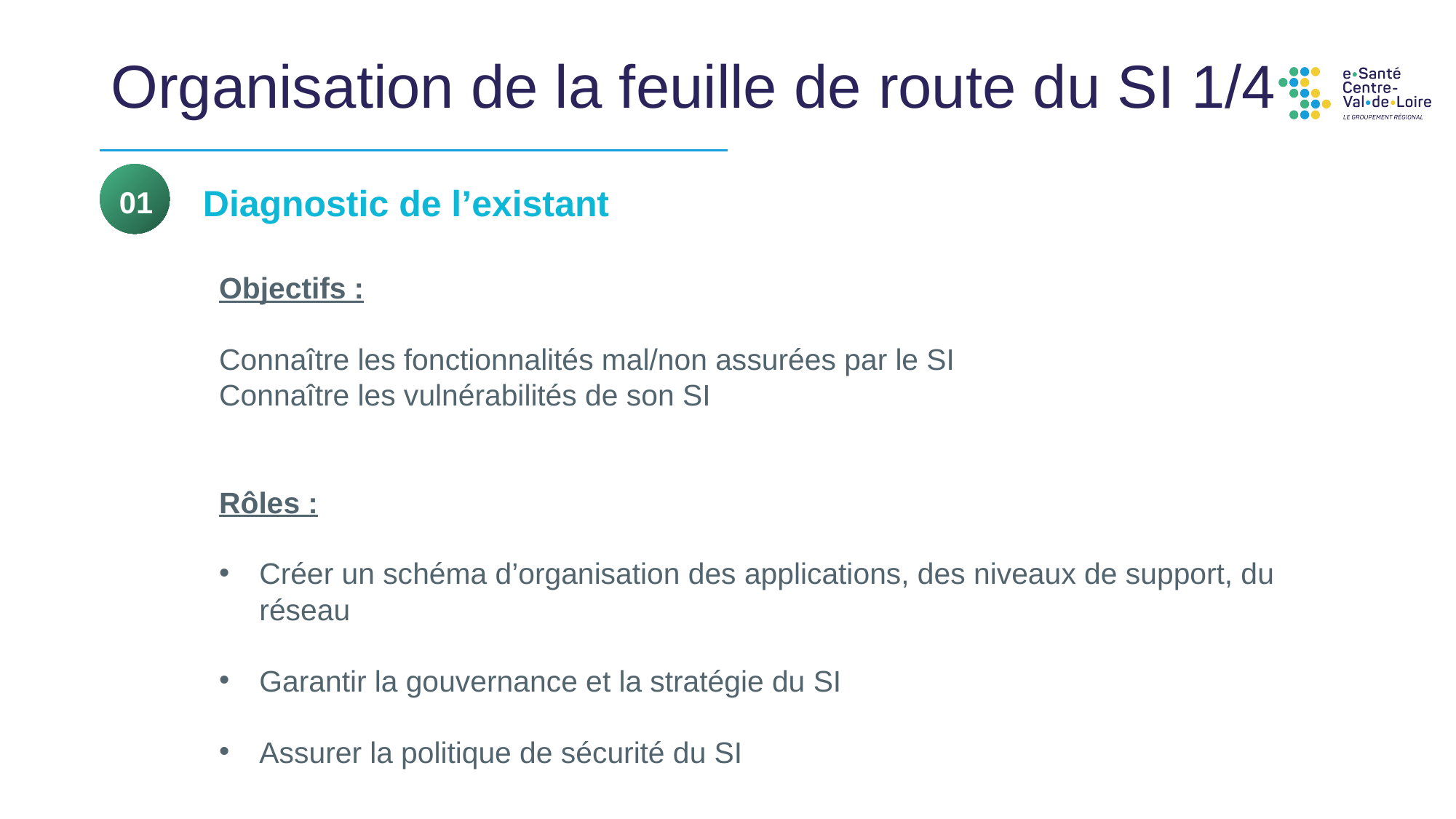

# Organisation de la feuille de route du SI 1/4

Diagnostic de l’existant
01
Objectifs :

Connaître les fonctionnalités mal/non assurées par le SI
Connaître les vulnérabilités de son SI

Rôles :

Créer un schéma d’organisation des applications, des niveaux de support, du réseau

Garantir la gouvernance et la stratégie du SI

Assurer la politique de sécurité du SI